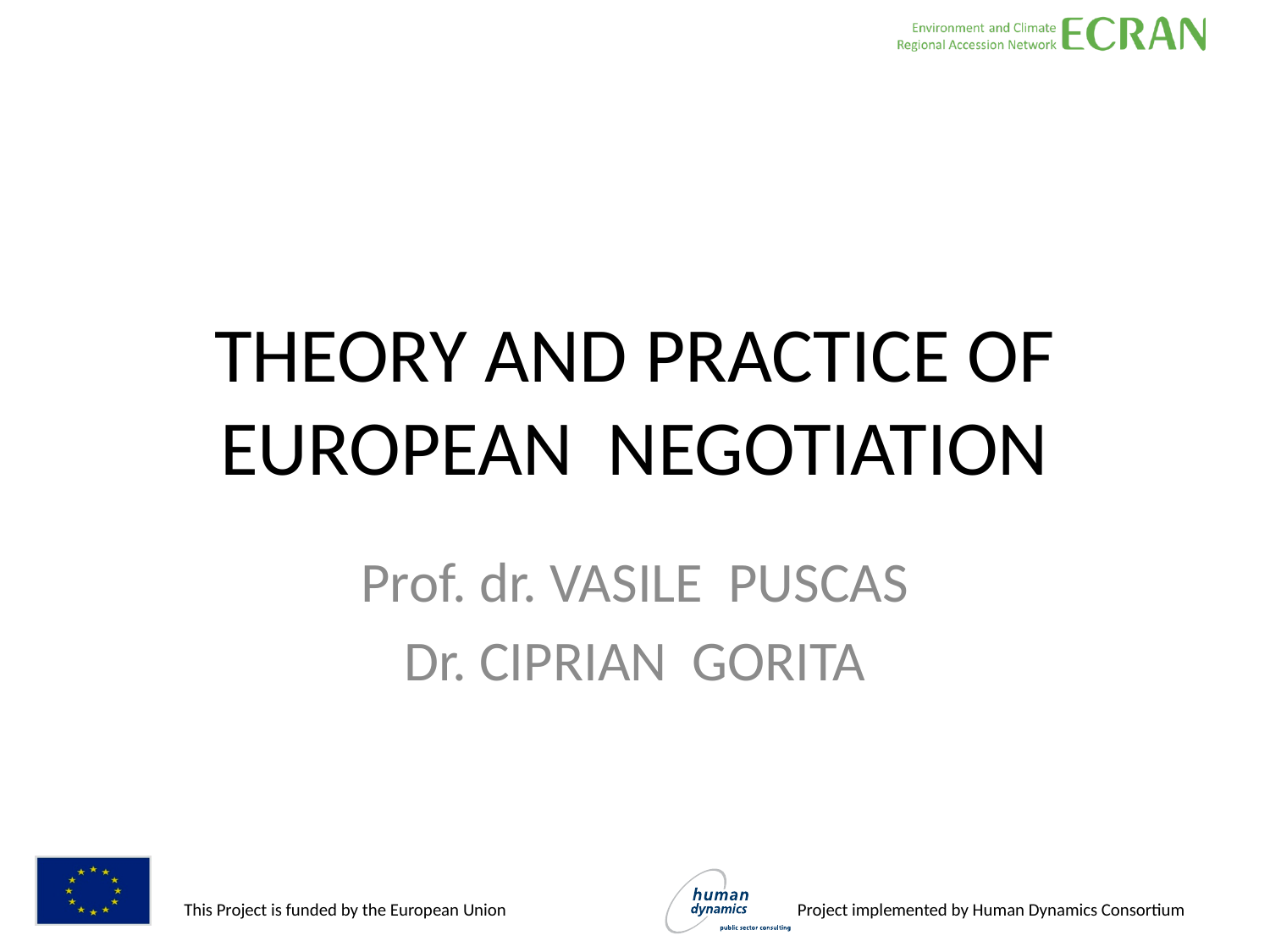

# THEORY AND PRACTICE OF EUROPEAN  NEGOTIATION
Prof. dr. VASILE  PUSCAS
Dr. CIPRIAN  GORITA